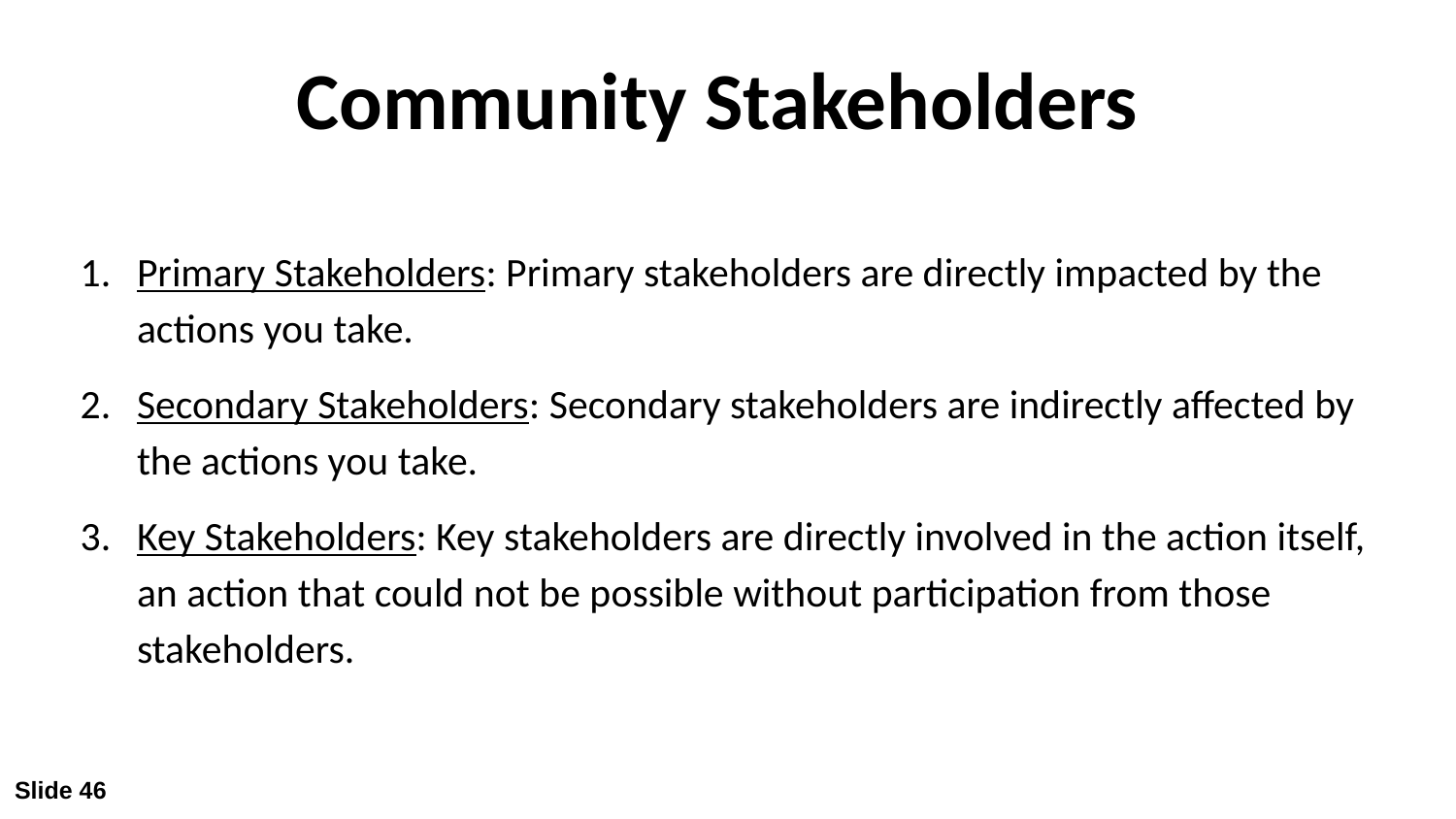

# Community Stakeholders
Primary Stakeholders: Primary stakeholders are directly impacted by the actions you take.
Secondary Stakeholders: Secondary stakeholders are indirectly affected by the actions you take.
Key Stakeholders: Key stakeholders are directly involved in the action itself, an action that could not be possible without participation from those stakeholders.
Slide 46